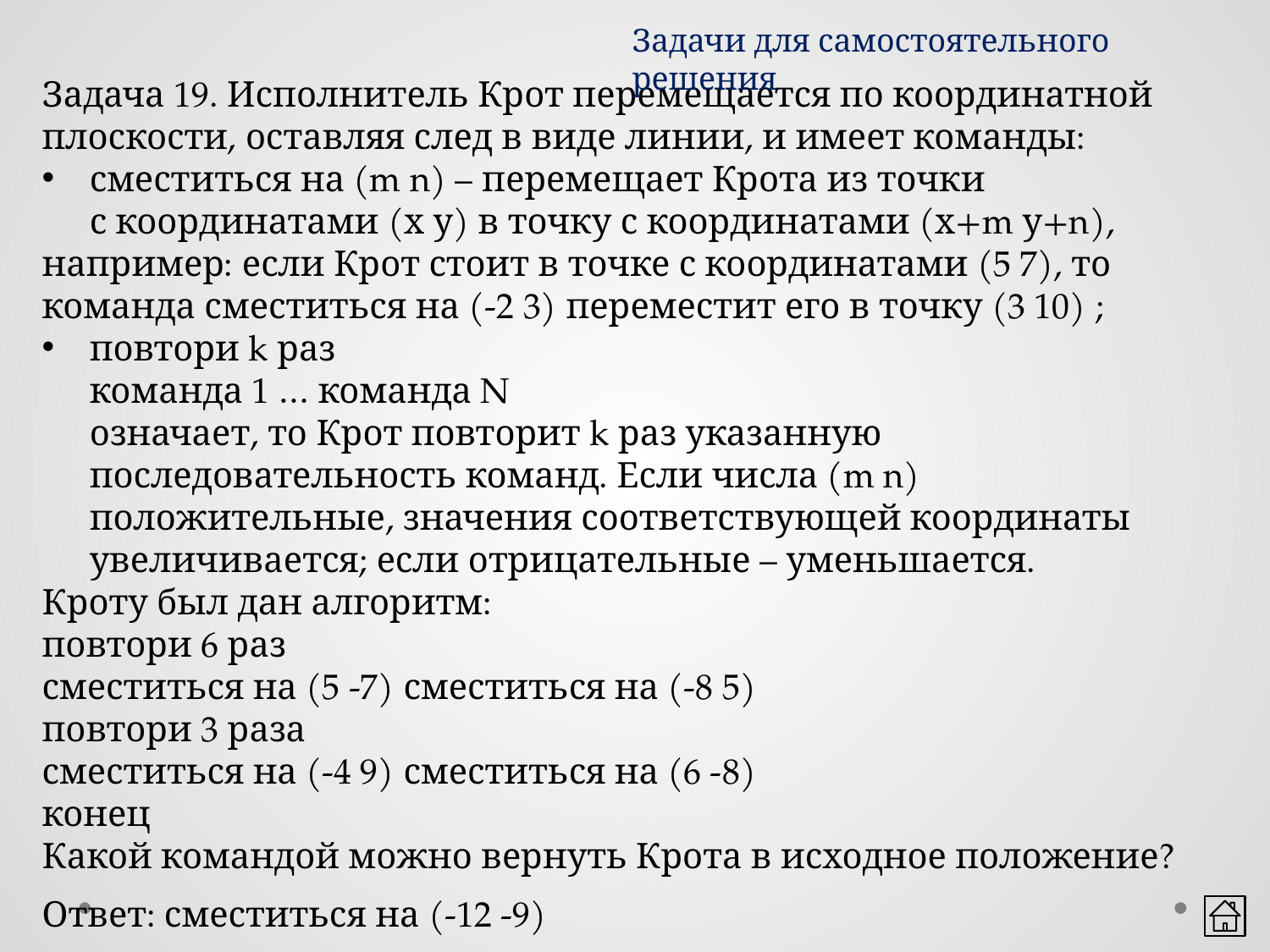

Задачи для самостоятельного решения
Задача 19. Исполнитель Крот перемещается по координатной плоскости, оставляя след в виде линии, и имеет команды:
сместиться на (m n) – перемещает Крота из точки
с координатами (х у) в точку с координатами (х+m у+n),
например: если Крот стоит в точке с координатами (5 7), то команда сместиться на (-2 3) переместит его в точку (3 10) ;
повтори k раз
команда 1 … команда N
означает, то Крот повторит k раз указанную последовательность команд. Если числа (m n) положительные, значения соответствующей координаты увеличивается; если отрицательные – уменьшается.
Кроту был дан алгоритм:
повтори 6 раз
сместиться на (5 -7) сместиться на (-8 5)
повтори 3 раза
сместиться на (-4 9) сместиться на (6 -8)
конец
Какой командой можно вернуть Крота в исходное положение?
Ответ: сместиться на (-12 -9)